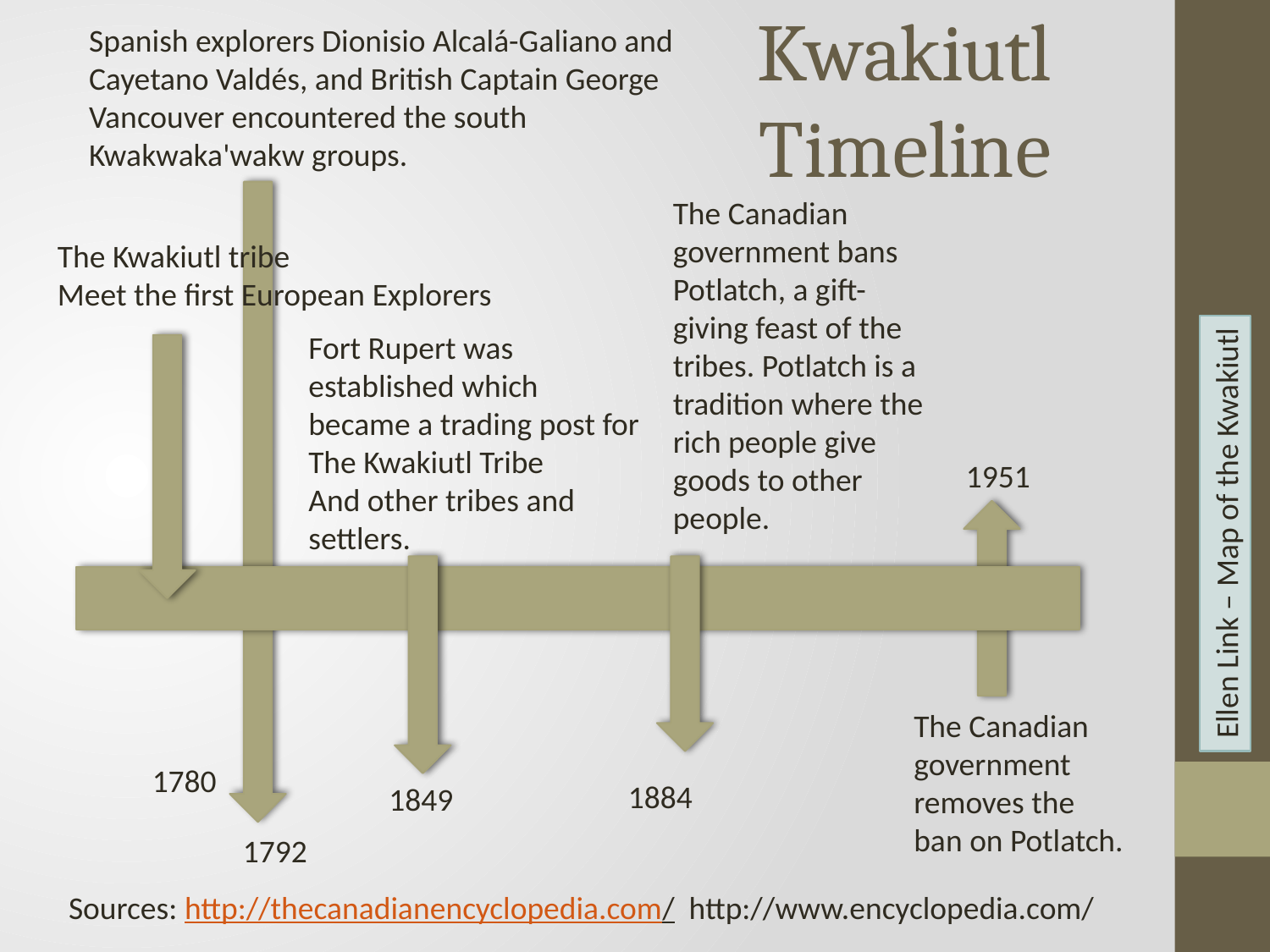

# Kwakiutl Timeline
Spanish explorers Dionisio Alcalá-Galiano and Cayetano Valdés, and British Captain George Vancouver encountered the south Kwakwaka'wakw groups.
The Canadian government bans Potlatch, a gift-giving feast of the tribes. Potlatch is a tradition where the rich people give goods to other people.
The Kwakiutl tribe
Meet the first European Explorers
Fort Rupert was established which became a trading post for The Kwakiutl Tribe
And other tribes and settlers.

1951

Ellen Link – Map of the Kwakiutl

The Canadian government removes the ban on Potlatch.
1780
1884
1849
1792
Sources: http://thecanadianencyclopedia.com/  http://www.encyclopedia.com/